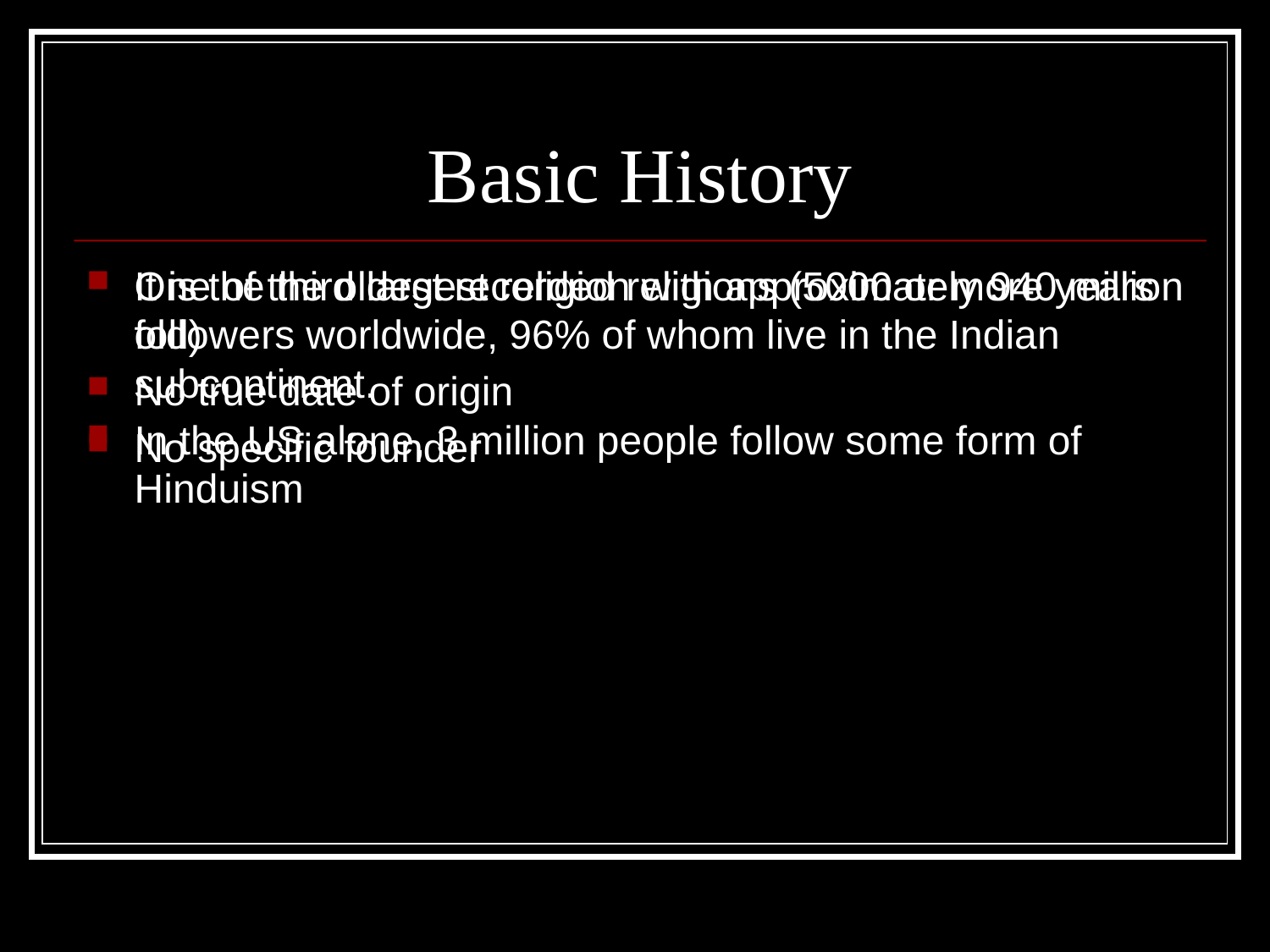

# Basic History
One of the oldest recorded religions (5000 or more years old)
No true date of origin
No specific founder

It is the third largest religion with approximately 940 million followers worldwide, 96% of whom live in the Indian subcontinent.
In the US alone, 3 million people follow some form of Hinduism